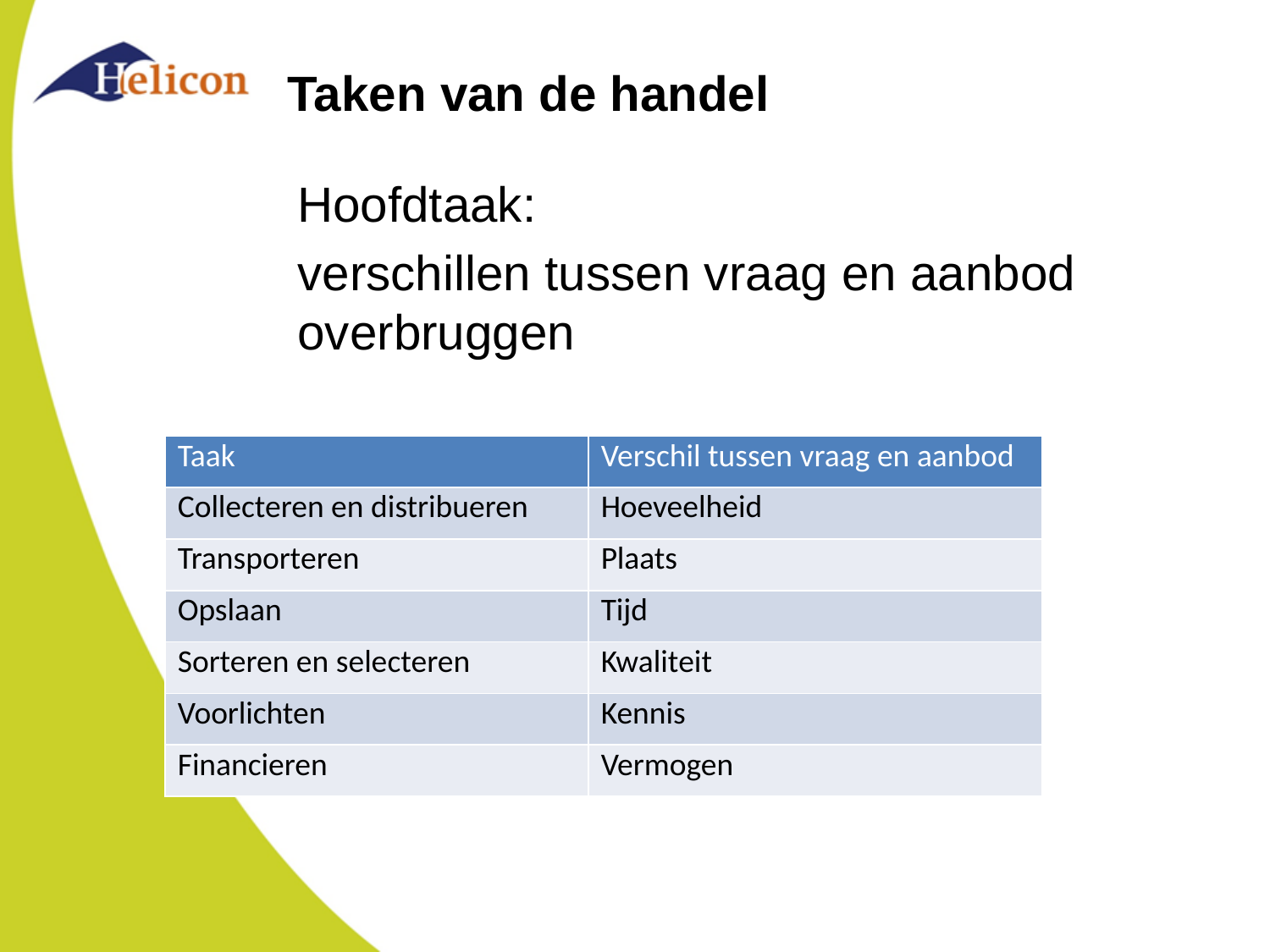

# Taken van de handel
Hoofdtaak:
verschillen tussen vraag en aanbod overbruggen

| Taak | Verschil tussen vraag en aanbod |
| --- | --- |
| Collecteren en distribueren | Hoeveelheid |
| Transporteren | Plaats |
| Opslaan | Tijd |
| Sorteren en selecteren | Kwaliteit |
| Voorlichten | Kennis |
| Financieren | Vermogen |